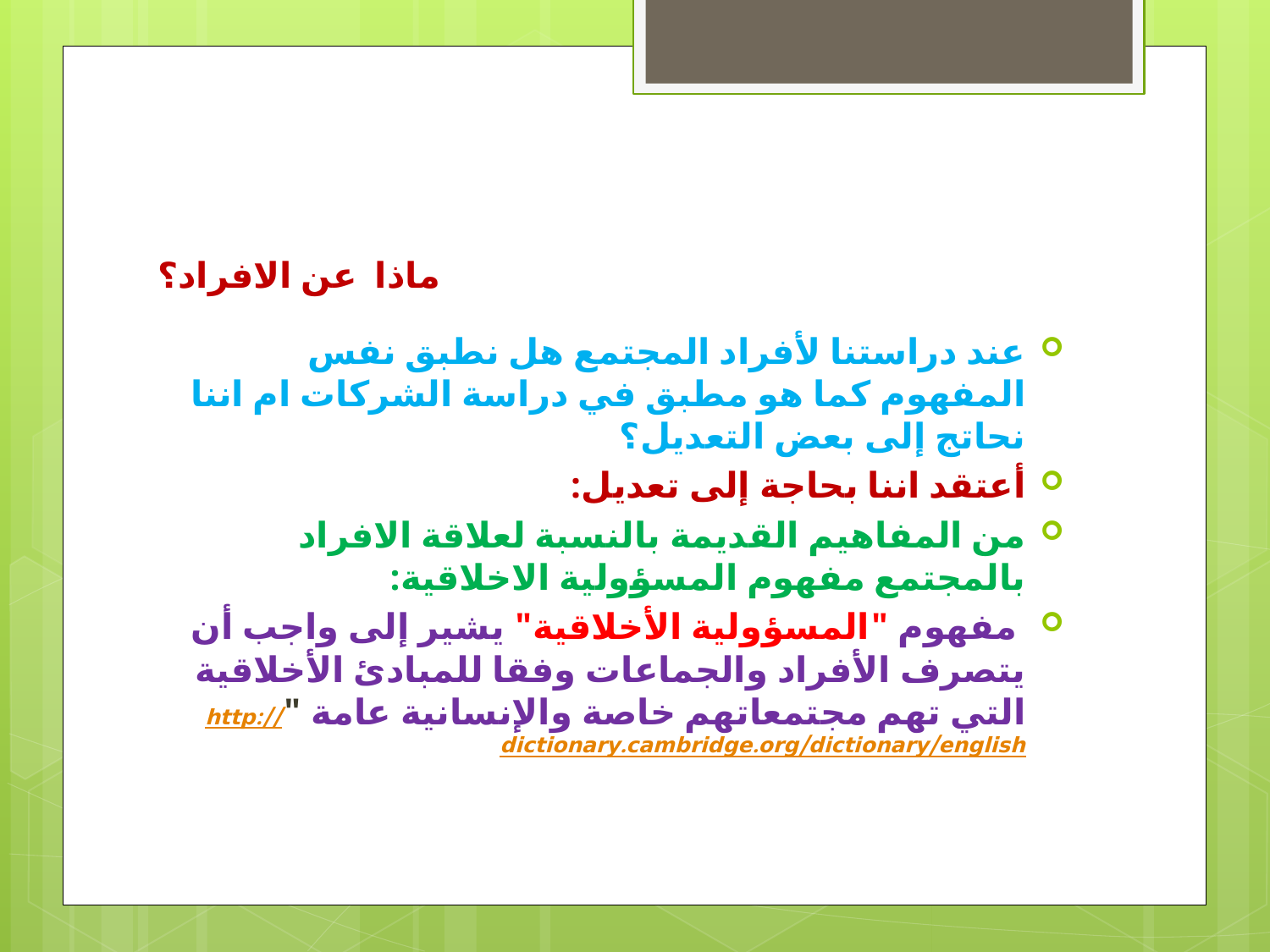

# ماذا  عن الافراد؟
عند دراستنا لأفراد المجتمع هل نطبق نفس المفهوم كما هو مطبق في دراسة الشركات ام اننا نحاتج إلى بعض التعديل؟
أعتقد اننا بحاجة إلى تعديل:
من المفاهيم القديمة بالنسبة لعلاقة الافراد بالمجتمع مفهوم المسؤولية الاخلاقية:
 مفهوم "المسؤولية الأخلاقية" يشير إلى واجب أن يتصرف الأفراد والجماعات وفقا للمبادئ الأخلاقية التي تهم مجتمعاتهم خاصة والإنسانية عامة "http://dictionary.cambridge.org/dictionary/english